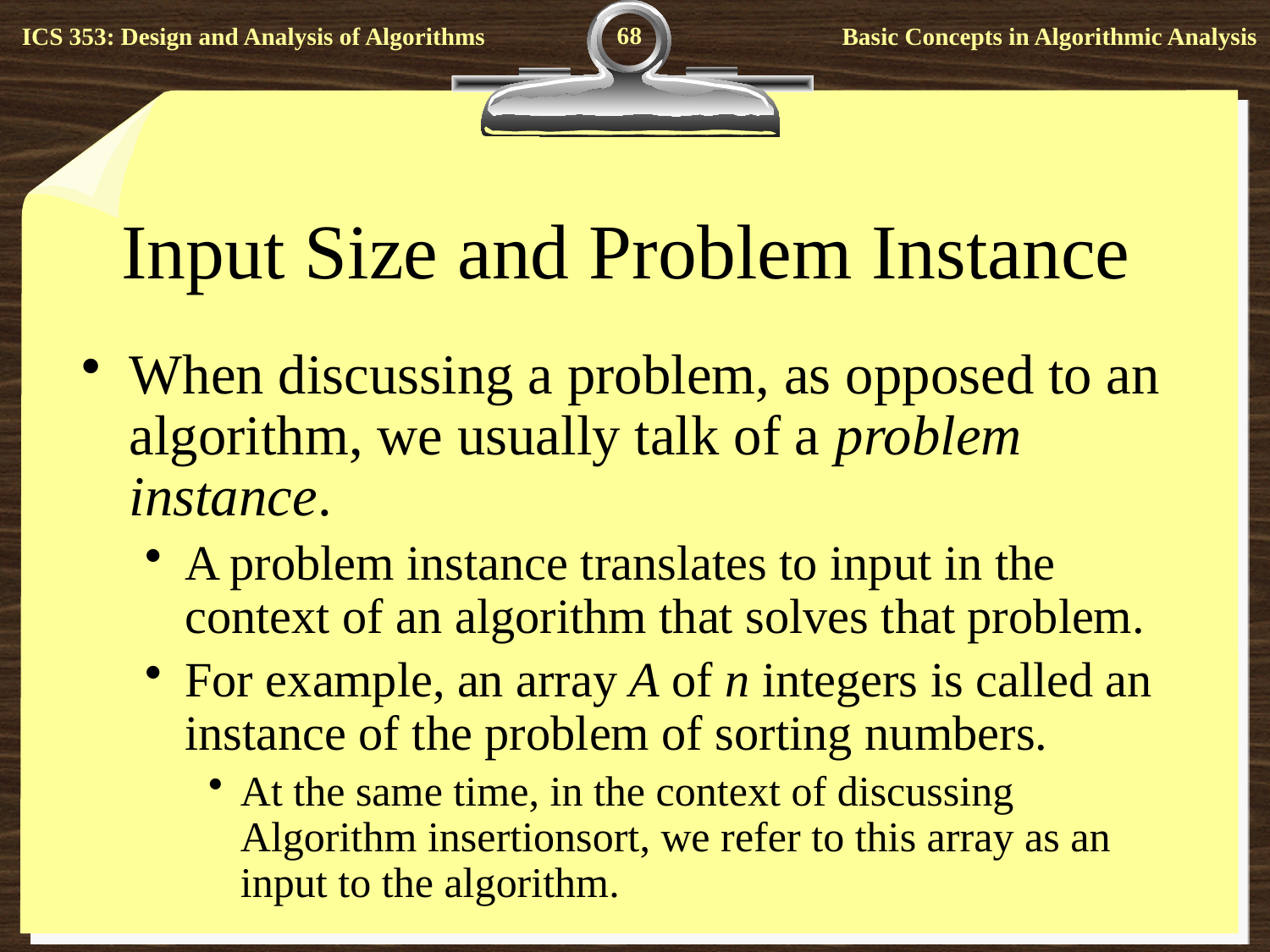

68
# Input Size and Problem Instance
When discussing a problem, as opposed to an algorithm, we usually talk of a problem instance.
A problem instance translates to input in the context of an algorithm that solves that problem.
For example, an array A of n integers is called an instance of the problem of sorting numbers.
At the same time, in the context of discussing Algorithm insertionsort, we refer to this array as an input to the algorithm.